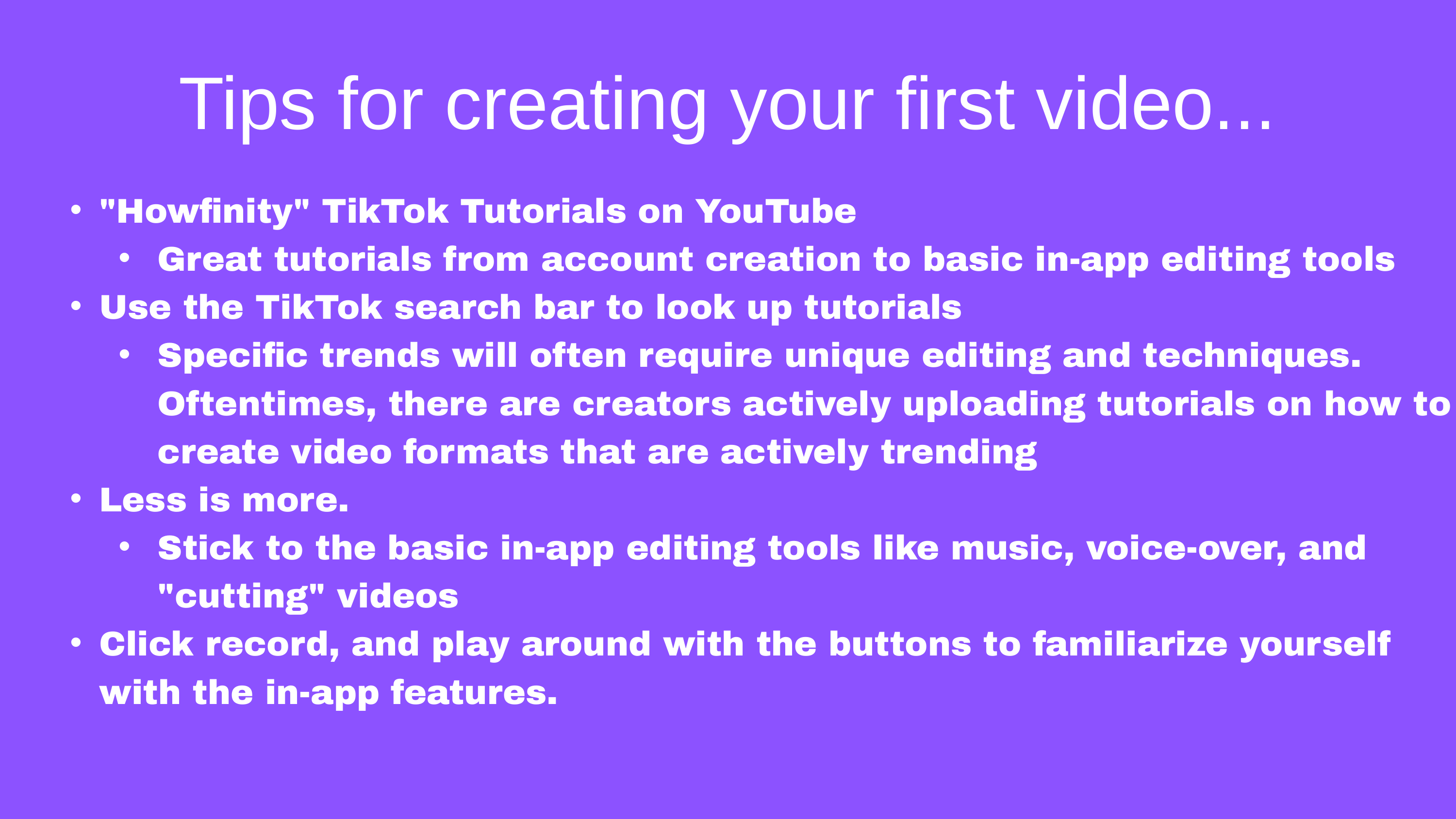

Tips for creating your first video...
"Howfinity" TikTok Tutorials on YouTube
Great tutorials from account creation to basic in-app editing tools
Use the TikTok search bar to look up tutorials
Specific trends will often require unique editing and techniques. Oftentimes, there are creators actively uploading tutorials on how to create video formats that are actively trending
Less is more.
Stick to the basic in-app editing tools like music, voice-over, and "cutting" videos
Click record, and play around with the buttons to familiarize yourself with the in-app features.